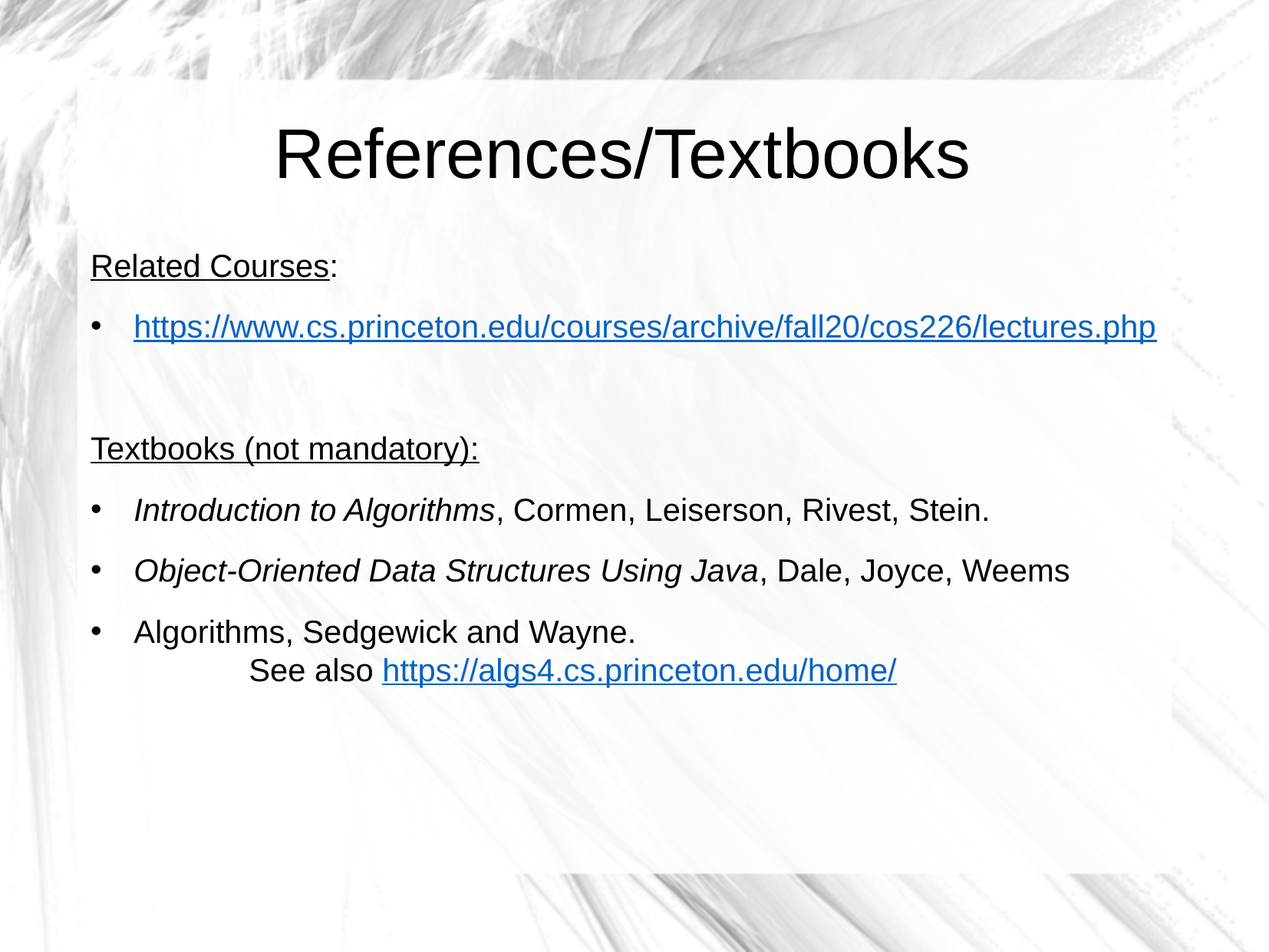

References/Textbooks
Related Courses:
https://www.cs.princeton.edu/courses/archive/fall20/cos226/lectures.php

Textbooks (not mandatory):
Introduction to Algorithms, Cormen, Leiserson, Rivest, Stein.
Object-Oriented Data Structures Using Java, Dale, Joyce, Weems
Algorithms, Sedgewick and Wayne.
	See also https://algs4.cs.princeton.edu/home/